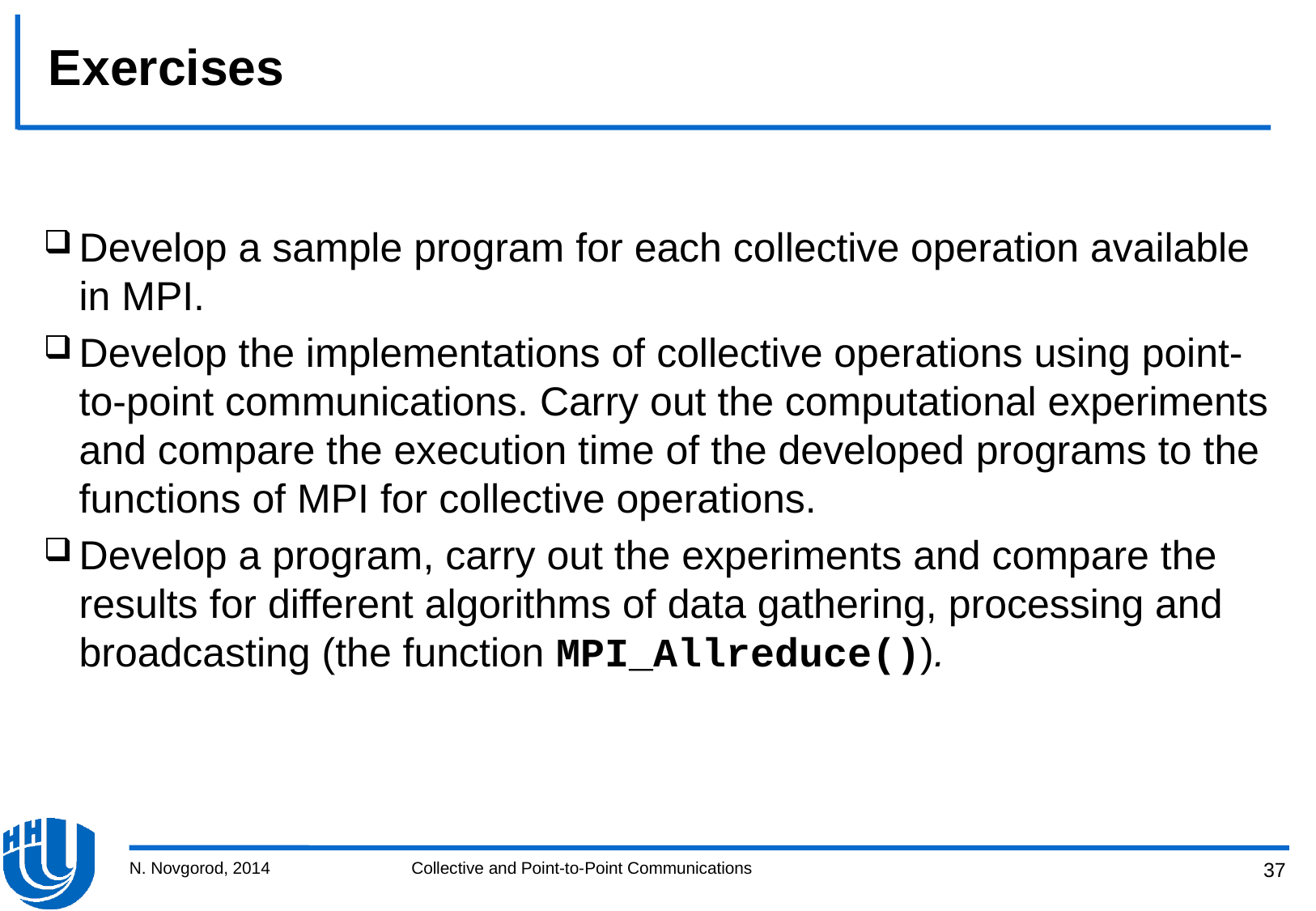

# Exercises

Develop a sample program for each collective operation available in MPI.
Develop the implementations of collective operations using point-to-point communications. Carry out the computational experiments and compare the execution time of the developed programs to the functions of MPI for collective operations.
Develop a program, carry out the experiments and compare the results for different algorithms of data gathering, processing and broadcasting (the function MPI_Allreduce()).
N. Novgorod, 2014
Collective and Point-to-Point Communications
37